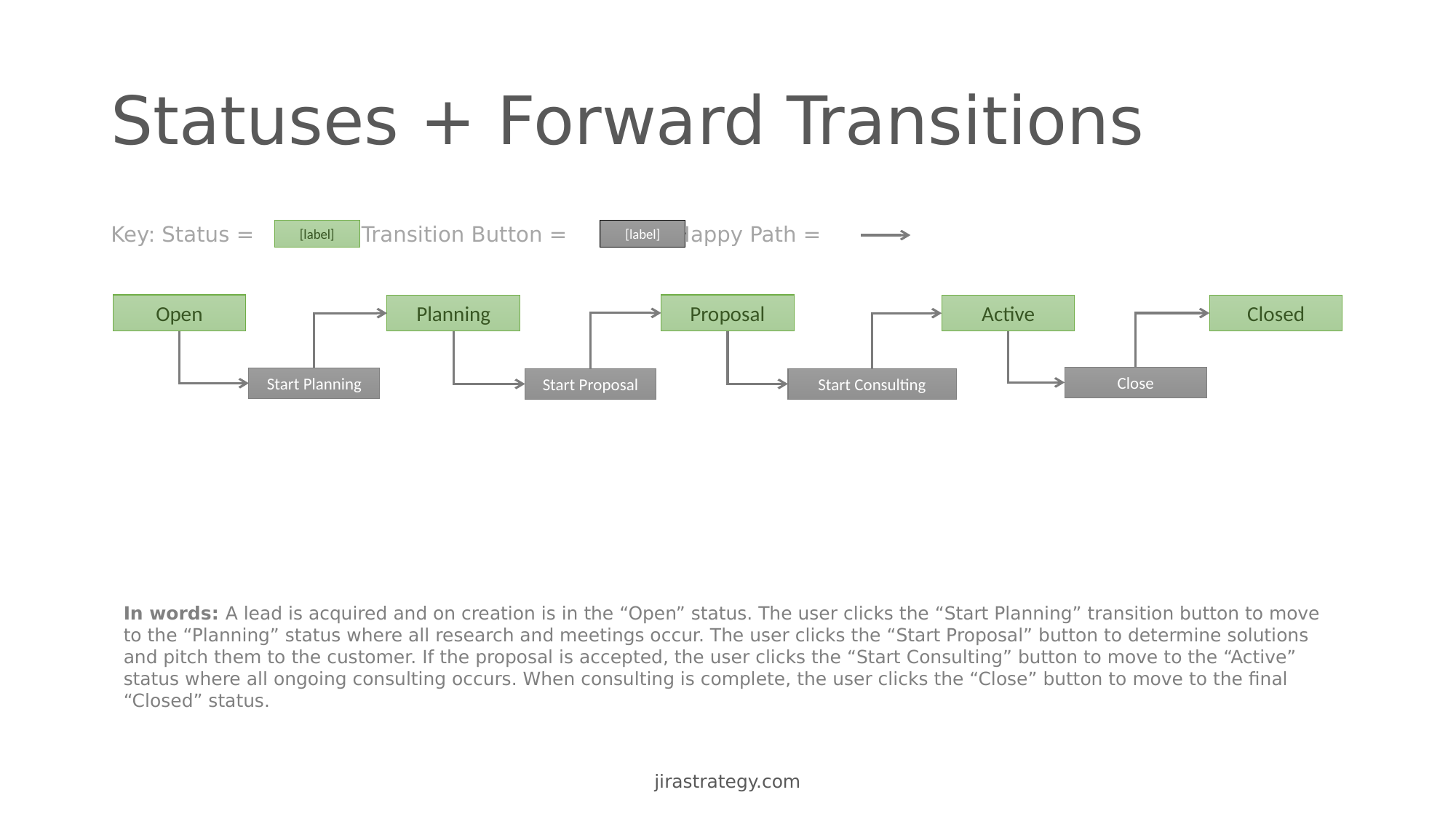

# Statuses + Forward Transitions
Key: Status =              , Transition Button =              , Happy Path =
[label]
[label]
Proposal
Open
Closed
Planning
Active
Close
Start Planning
Start Proposal
Start Consulting
In words: A lead is acquired and on creation is in the “Open” status. The user clicks the “Start Planning” transition button to move to the “Planning” status where all research and meetings occur. The user clicks the “Start Proposal” button to determine solutions and pitch them to the customer. If the proposal is accepted, the user clicks the “Start Consulting” button to move to the “Active” status where all ongoing consulting occurs. When consulting is complete, the user clicks the “Close” button to move to the final “Closed” status.

jirastrategy.com